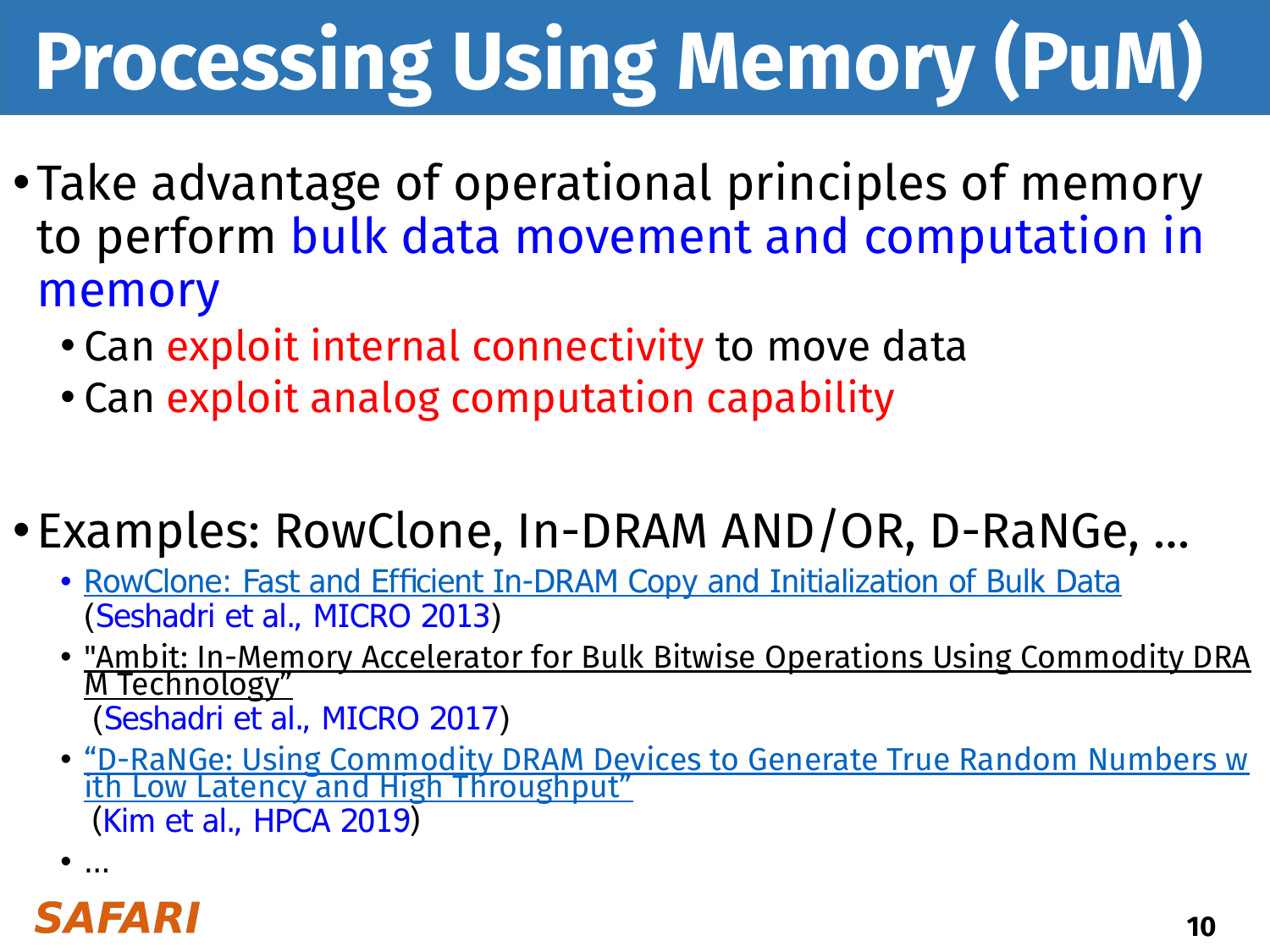

# Processing Using Memory (PuM)
Take advantage of operational principles of memory to perform bulk data movement and computation in memory
Can exploit internal connectivity to move data
Can exploit analog computation capability

Examples: RowClone, In-DRAM AND/OR, D-RaNGe, …
RowClone: Fast and Efficient In-DRAM Copy and Initialization of Bulk Data (Seshadri et al., MICRO 2013)
"Ambit: In-Memory Accelerator for Bulk Bitwise Operations Using Commodity DRAM Technology” (Seshadri et al., MICRO 2017)
“D-RaNGe: Using Commodity DRAM Devices to Generate True Random Numbers with Low Latency and High Throughput” (Kim et al., HPCA 2019)
…

10